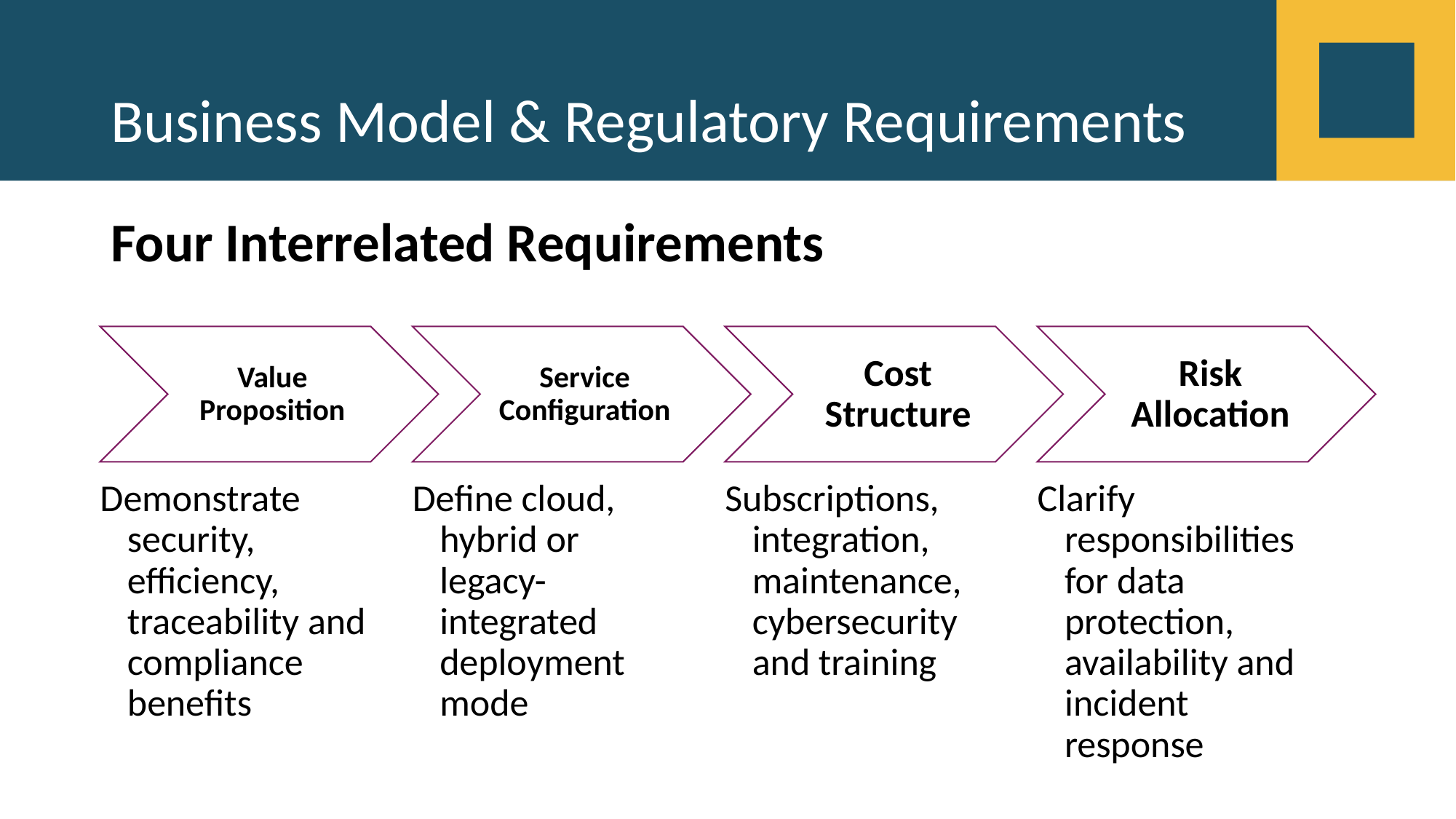

# Business Model & Regulatory Requirements
Four Interrelated Requirements
Value Proposition
Demonstrate security, efficiency, traceability and compliance benefits
Service Configuration
Define cloud, hybrid or legacy-integrated deployment mode
Cost Structure
Subscriptions, integration, maintenance, cybersecurity and training
Risk Allocation
Clarify responsibilities for data protection, availability and incident response